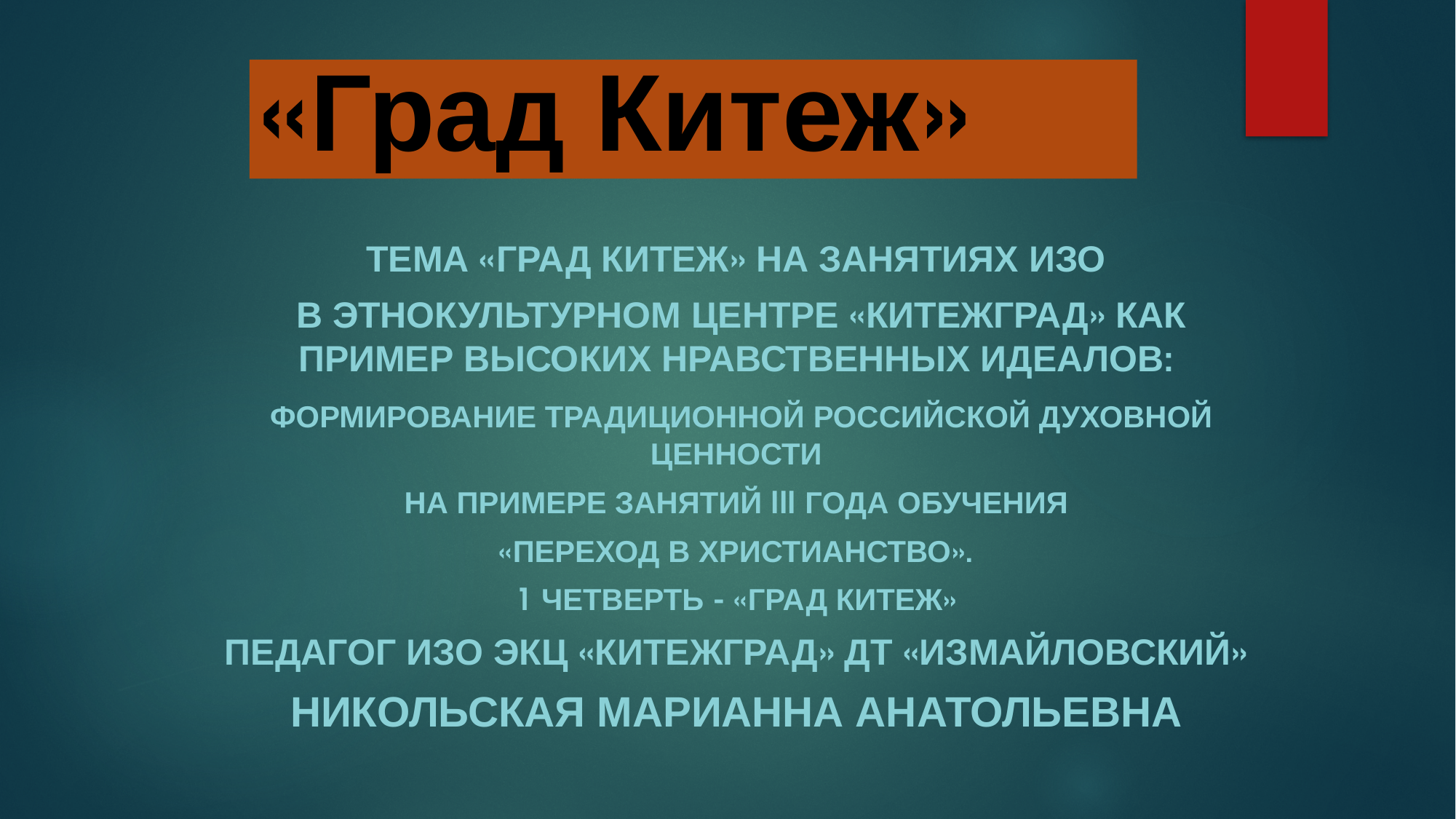

# «Град Китеж»
Тема «Град Китеж» на занятиях ИЗО
 в этнокультурном центре «Китежград» как Пример Высоких нравственных идеалов:
 Формирование традиционной российской духовной ценности
На примере занятий III года обучения
«Переход в христианство».
1 четверть - «Град китеж»
педагог ИЗО ЭКЦ «Китежград» ДТ «Измайловский»
Никольская Марианна Анатольевна